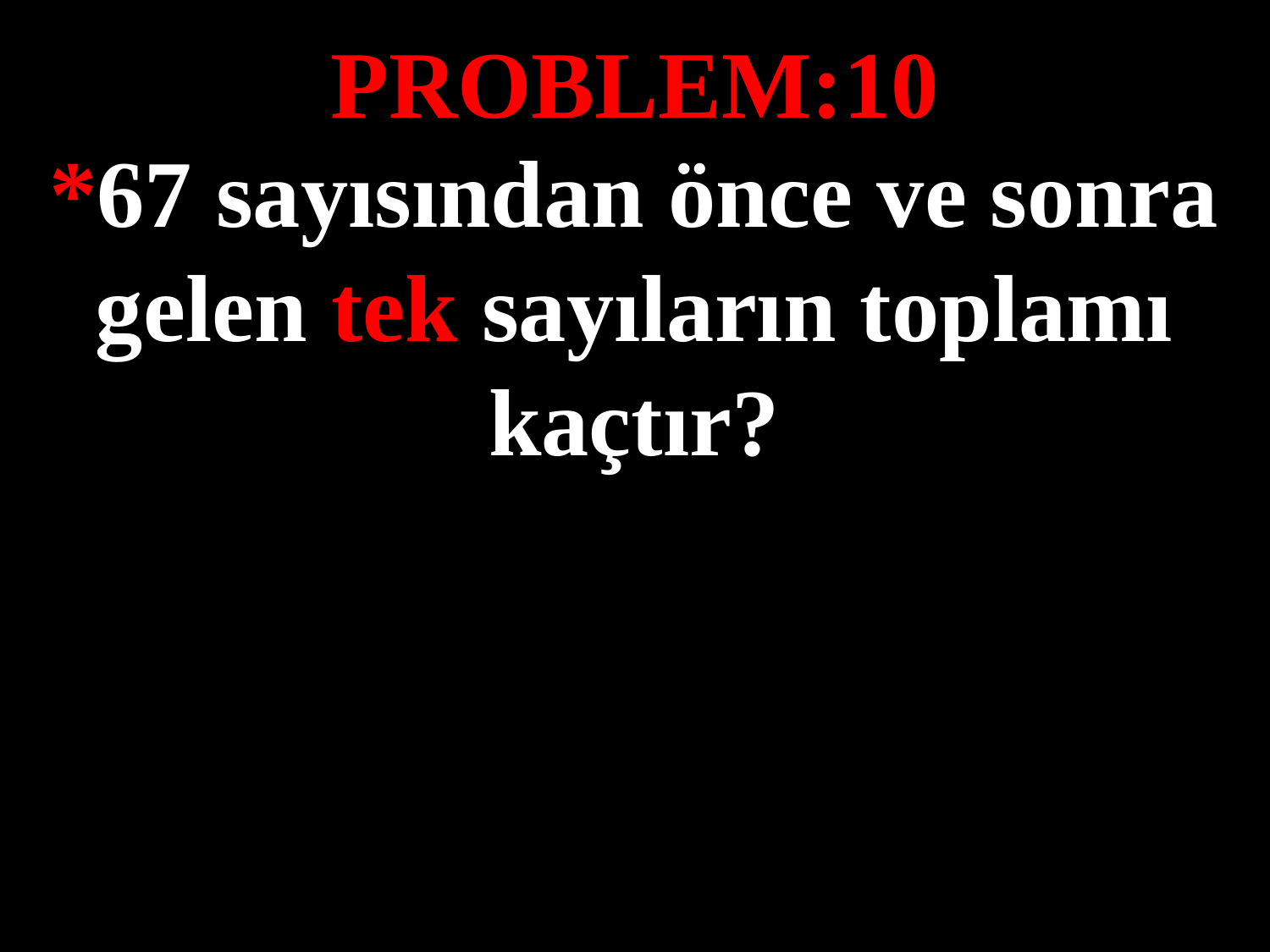

PROBLEM:10
*67 sayısından önce ve sonra gelen tek sayıların toplamı kaçtır?
#